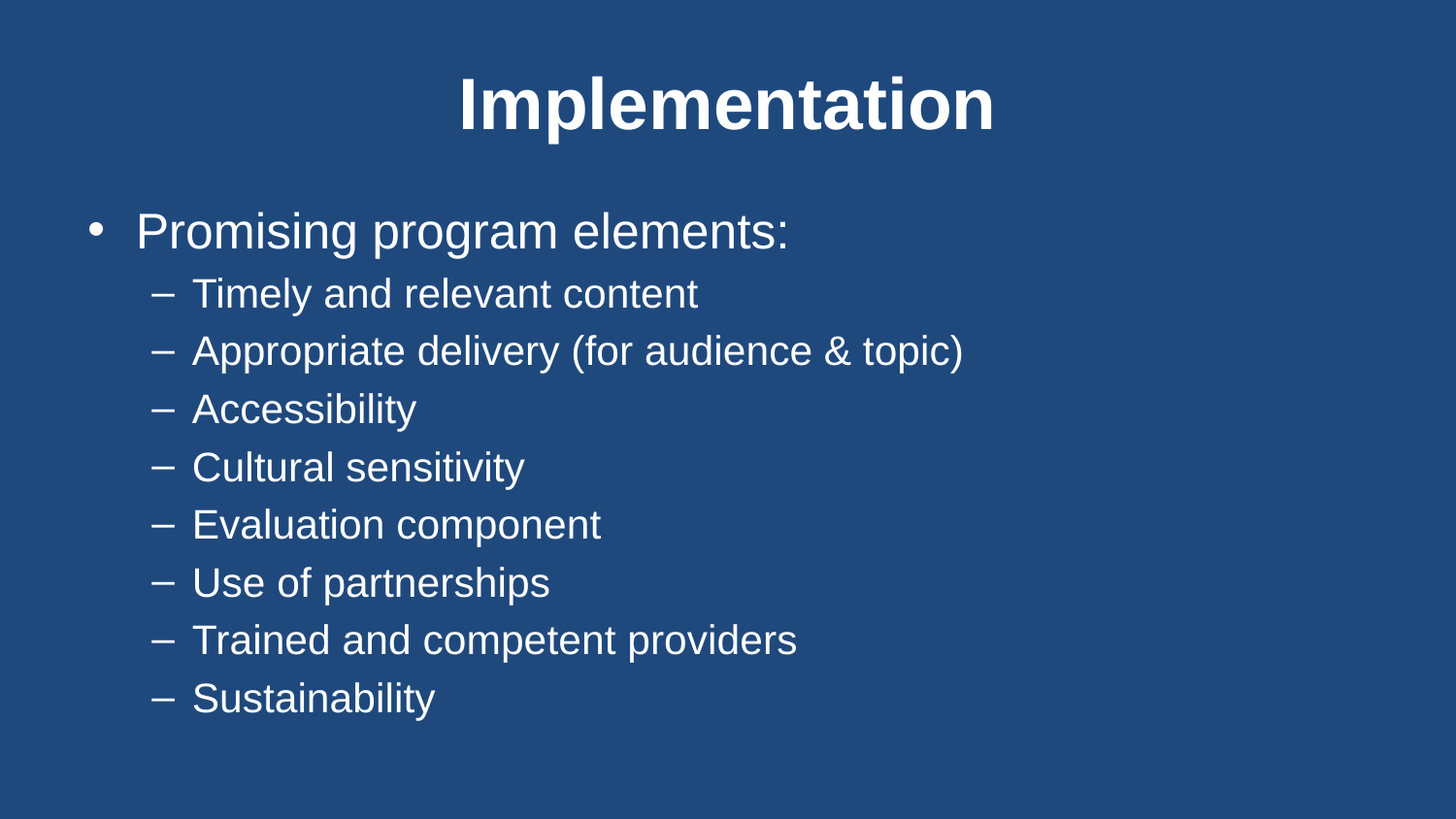

# Implementation
Promising program elements:
Timely and relevant content
Appropriate delivery (for audience & topic)
Accessibility
Cultural sensitivity
Evaluation component
Use of partnerships
Trained and competent providers
Sustainability